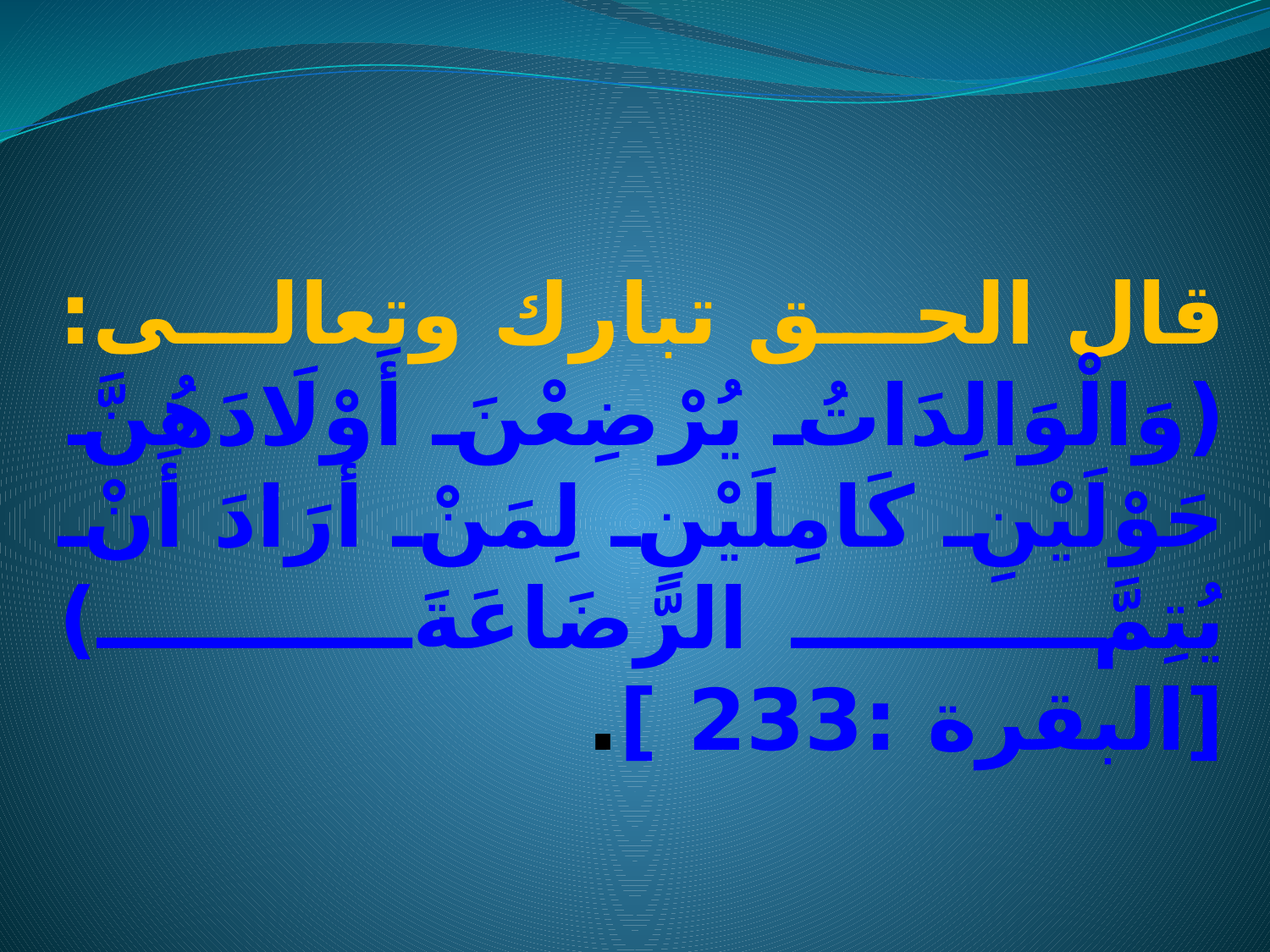

قال الحق تبارك وتعالى: (وَالْوَالِدَاتُ يُرْضِعْنَ أَوْلَادَهُنَّ حَوْلَيْنِ كَامِلَيْنِ لِمَنْ أَرَادَ أَنْ يُتِمَّ الرَّضَاعَةَ) [البقرة :233 ].